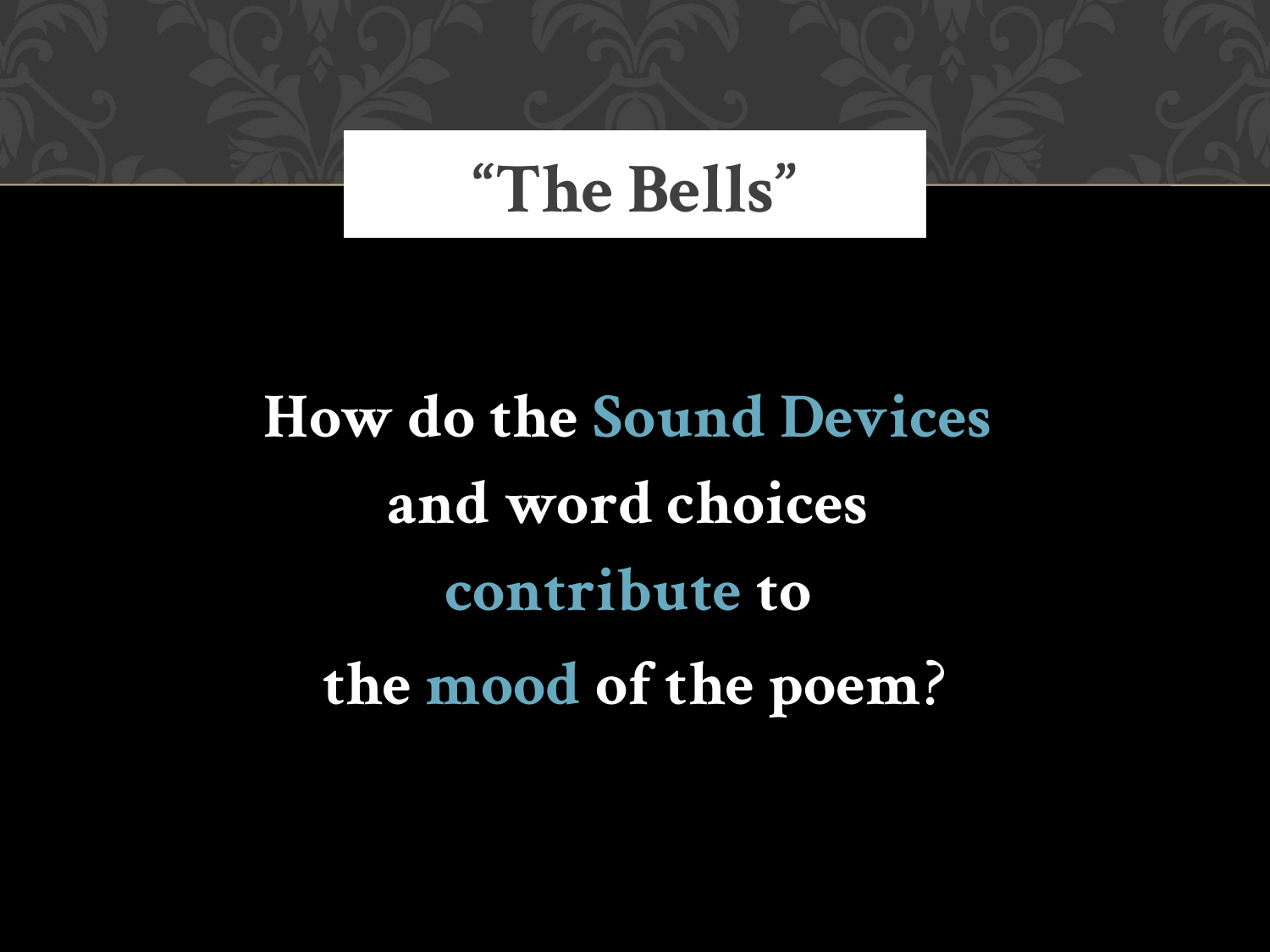

How do the Sound Devices
and word choices
contribute to
the mood of the poem?
# “The Bells”